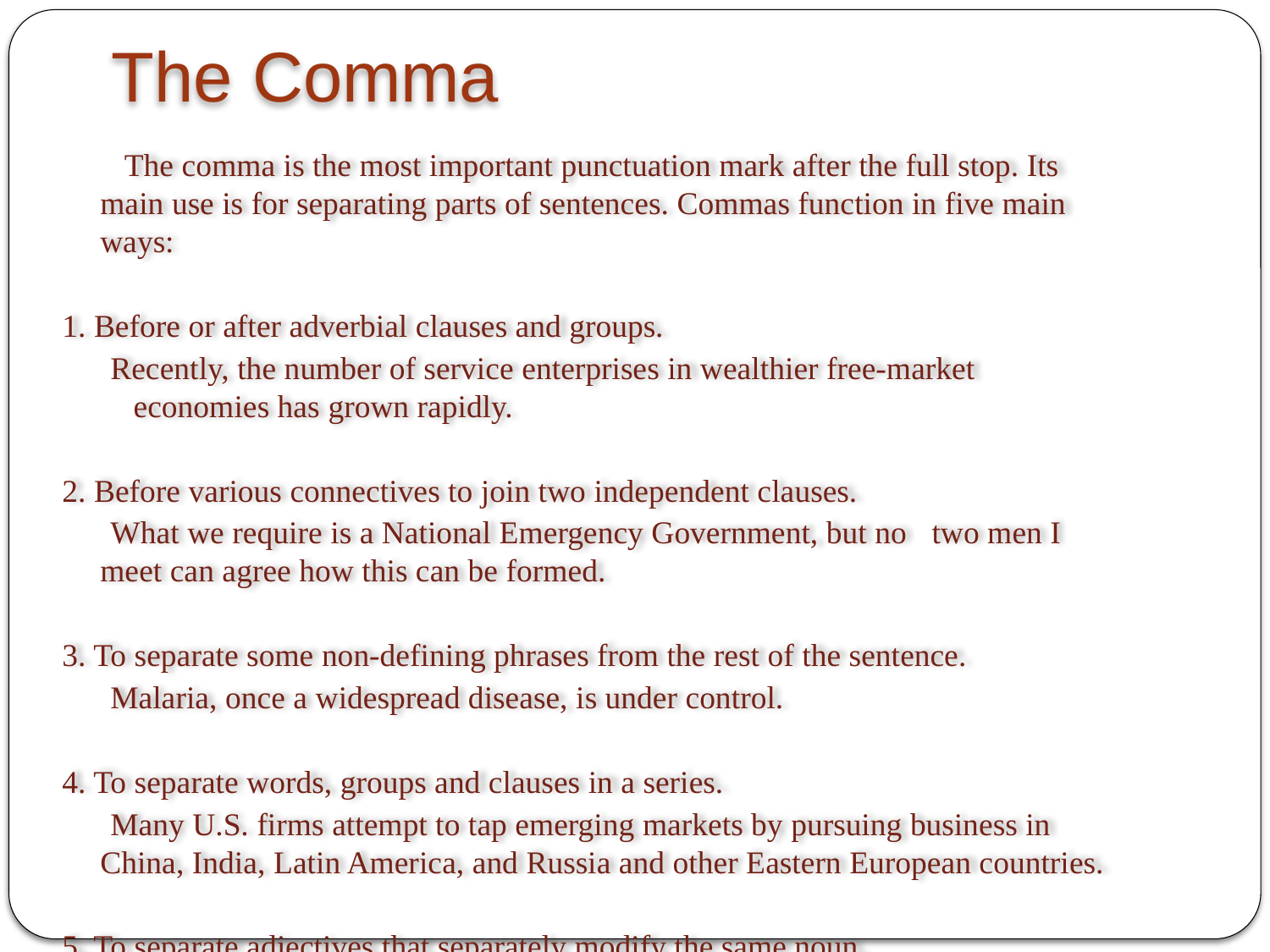

# The Comma
       The comma is the most important punctuation mark after the full stop. Its main use is for separating parts of sentences. Commas function in five main ways:

1. Before or after adverbial clauses and groups.
      Recently, the number of service enterprises in wealthier free-market economies has grown rapidly.

2. Before various connectives to join two independent clauses.
      What we require is a National Emergency Government, but no   two men I meet can agree how this can be formed.

3. To separate some non-defining phrases from the rest of the sentence.
      Malaria, once a widespread disease, is under control.

4. To separate words, groups and clauses in a series.
      Many U.S. firms attempt to tap emerging markets by pursuing business in       China, India, Latin America, and Russia and other Eastern European countries.

5. To separate adjectives that separately modify the same noun.
       Critics praise the novel's unaffected, unadorned style.